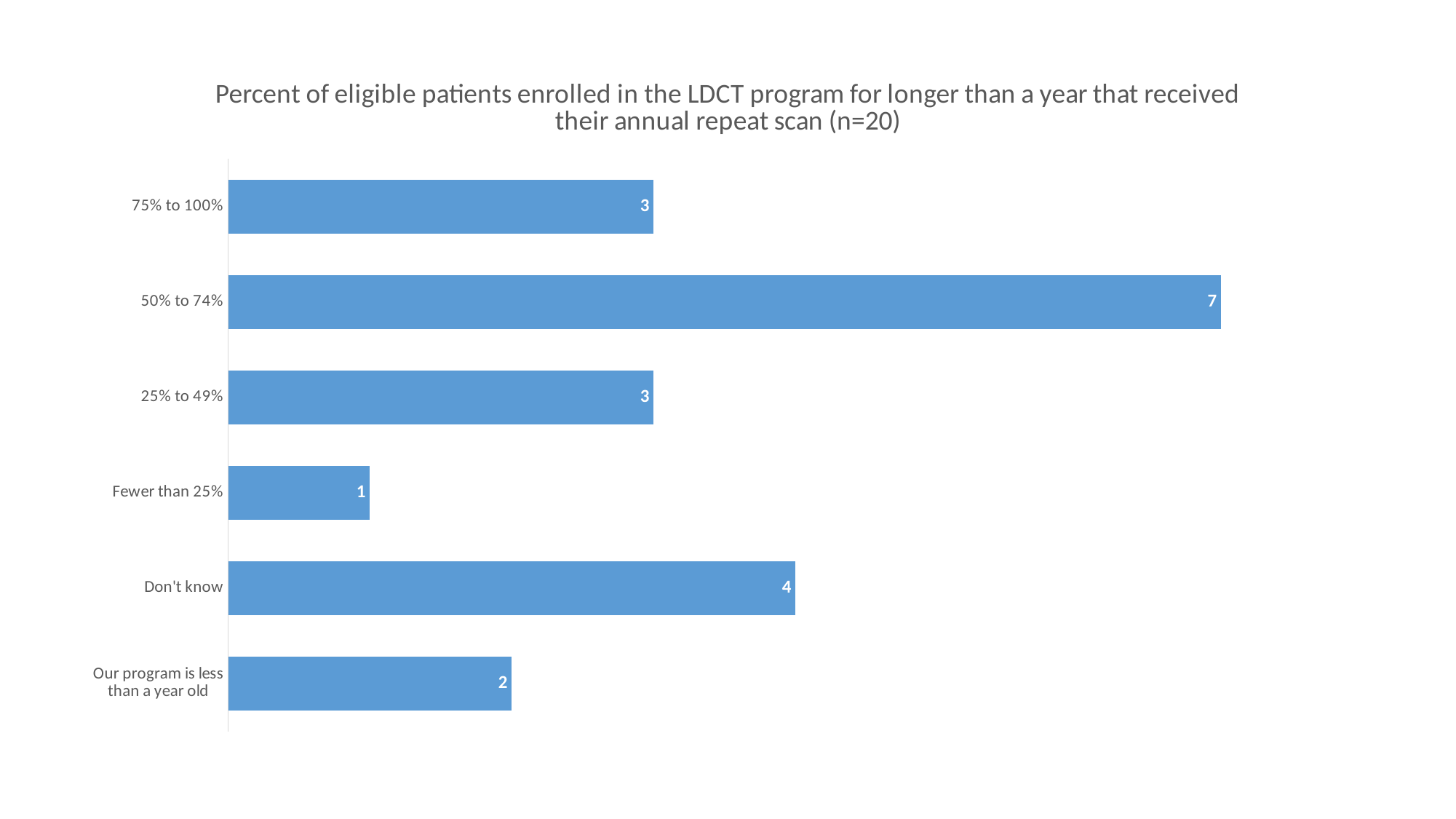

### Chart: Percent of eligible patients enrolled in the LDCT program for longer than a year that received their annual repeat scan (n=20)

| Category |  |
|---|---|
| 75% to 100% | 3.0 |
| 50% to 74% | 7.0 |
| 25% to 49% | 3.0 |
| Fewer than 25% | 1.0 |
| Don't know | 4.0 |
| Our program is less than a year old | 2.0 |